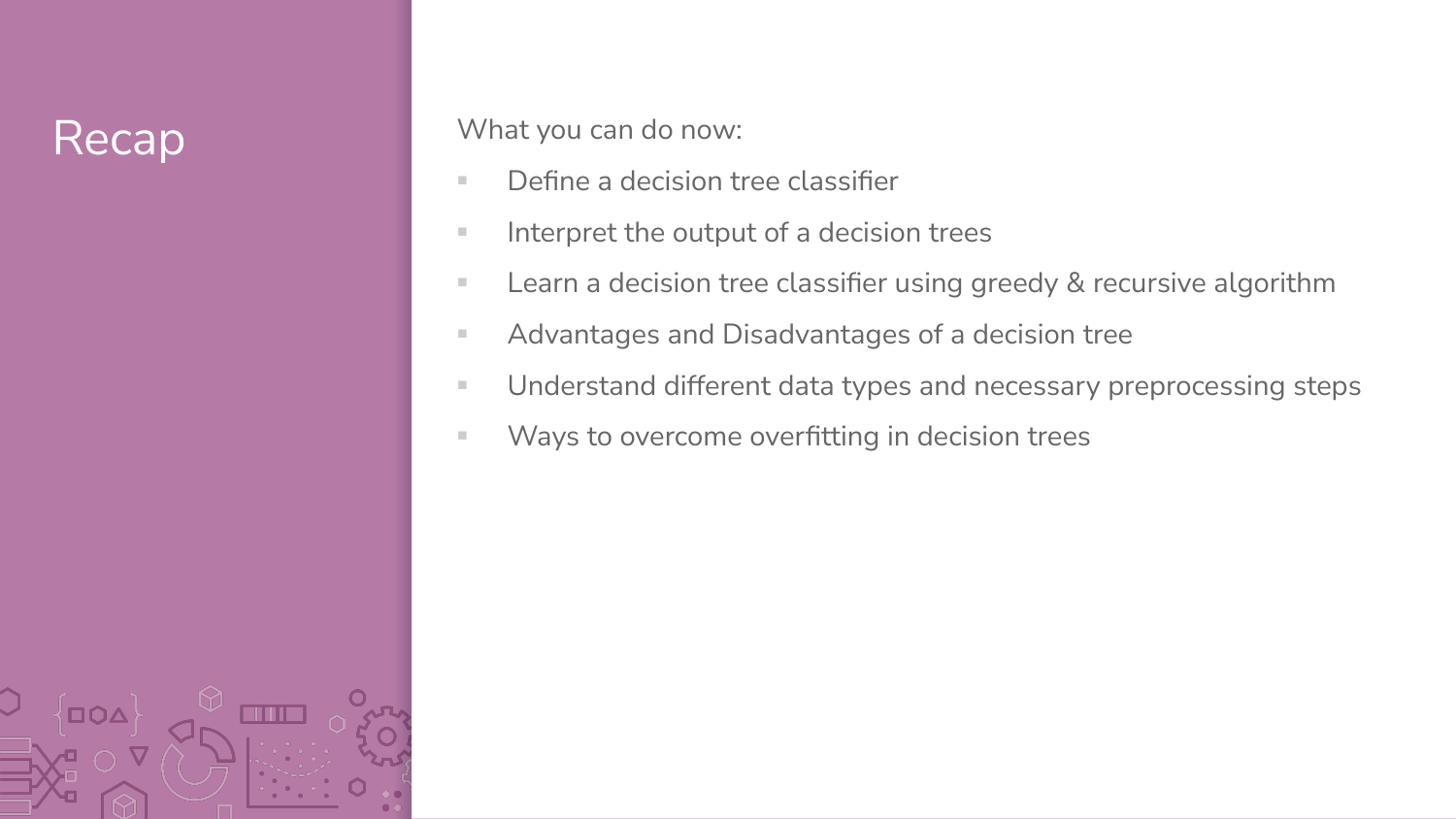

# Recap
What you can do now:
Define a decision tree classifier
Interpret the output of a decision trees
Learn a decision tree classifier using greedy & recursive algorithm
Advantages and Disadvantages of a decision tree
Understand different data types and necessary preprocessing steps
Ways to overcome overfitting in decision trees